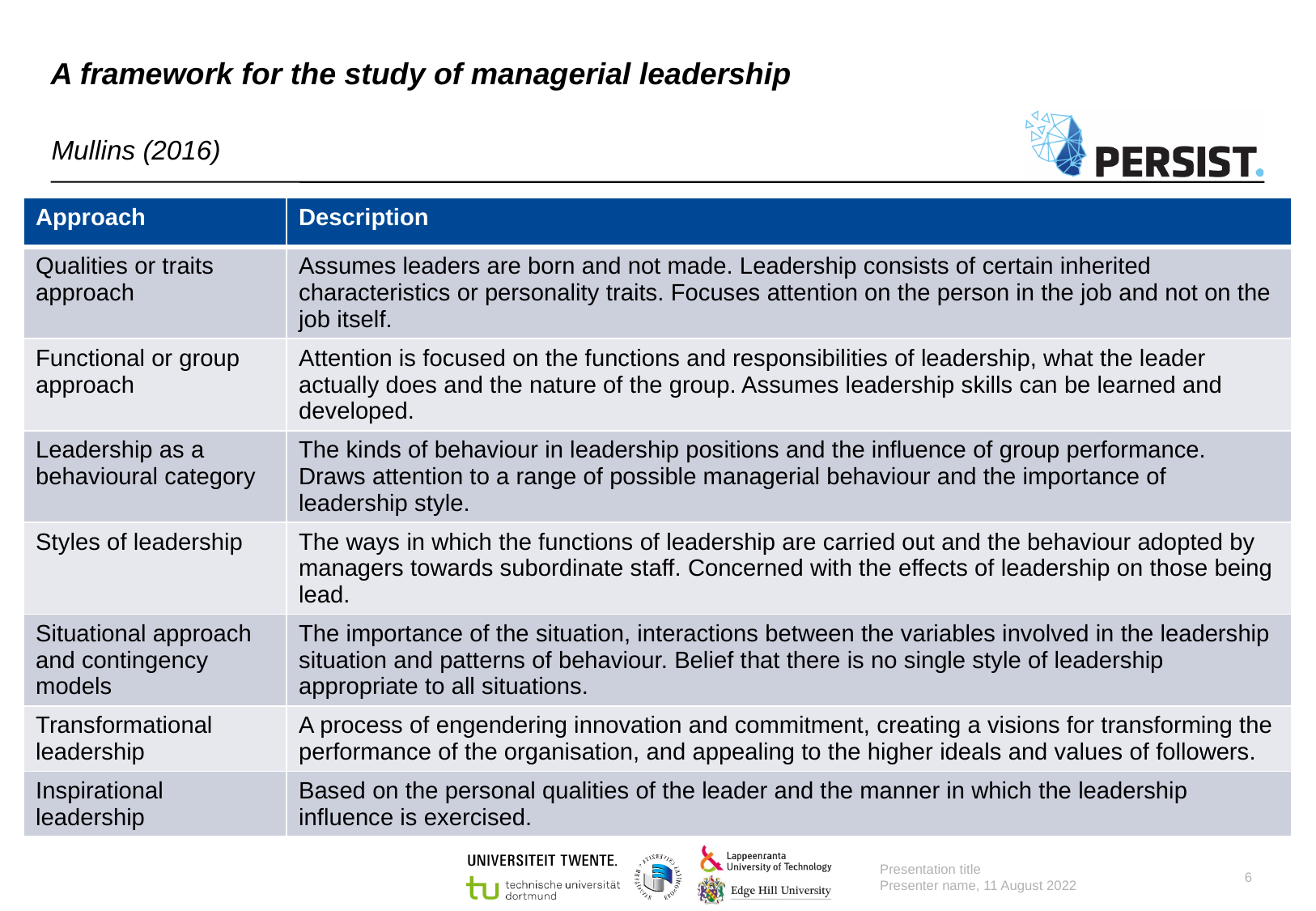

# A framework for the study of managerial leadership
Mullins (2016)
| Approach | Description |
| --- | --- |
| Qualities or traits approach | Assumes leaders are born and not made. Leadership consists of certain inherited characteristics or personality traits. Focuses attention on the person in the job and not on the job itself. |
| Functional or group approach | Attention is focused on the functions and responsibilities of leadership, what the leader actually does and the nature of the group. Assumes leadership skills can be learned and developed. |
| Leadership as a behavioural category | The kinds of behaviour in leadership positions and the influence of group performance. Draws attention to a range of possible managerial behaviour and the importance of leadership style. |
| Styles of leadership | The ways in which the functions of leadership are carried out and the behaviour adopted by managers towards subordinate staff. Concerned with the effects of leadership on those being lead. |
| Situational approach and contingency models | The importance of the situation, interactions between the variables involved in the leadership situation and patterns of behaviour. Belief that there is no single style of leadership appropriate to all situations. |
| Transformational leadership | A process of engendering innovation and commitment, creating a visions for transforming the performance of the organisation, and appealing to the higher ideals and values of followers. |
| Inspirational leadership | Based on the personal qualities of the leader and the manner in which the leadership influence is exercised. |

Presentation title
Presenter name, 11 August 2022
6